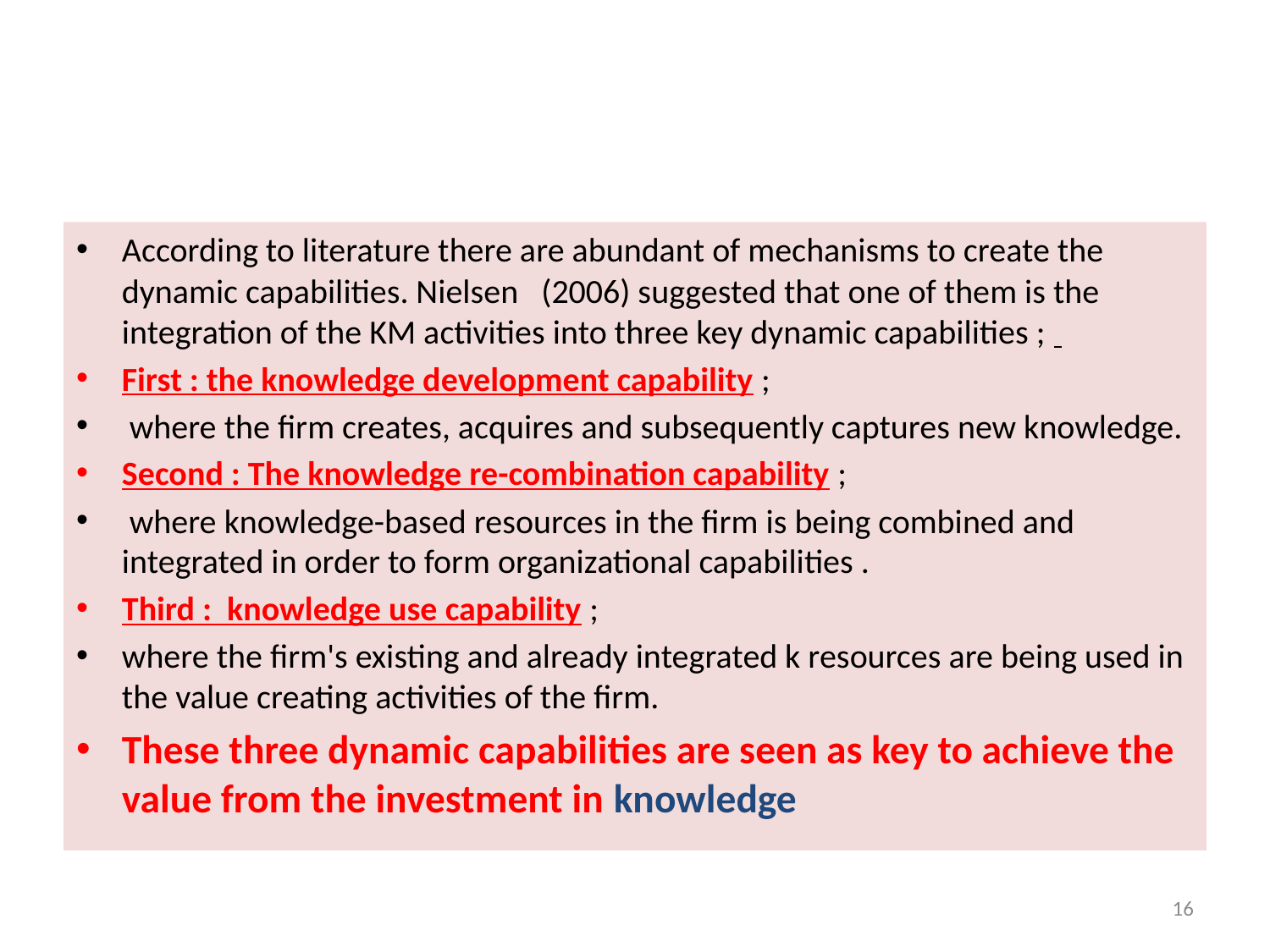

#
According to literature there are abundant of mechanisms to create the dynamic capabilities. Nielsen   (2006) suggested that one of them is the integration of the KM activities into three key dynamic capabilities ;
First : the knowledge development capability ;
 where the firm creates, acquires and subsequently captures new knowledge.
Second : The knowledge re-combination capability ;
 where knowledge-based resources in the firm is being combined and integrated in order to form organizational capabilities .
Third :  knowledge use capability ;
where the firm's existing and already integrated k resources are being used in the value creating activities of the firm.
These three dynamic capabilities are seen as key to achieve the value from the investment in knowledge

16